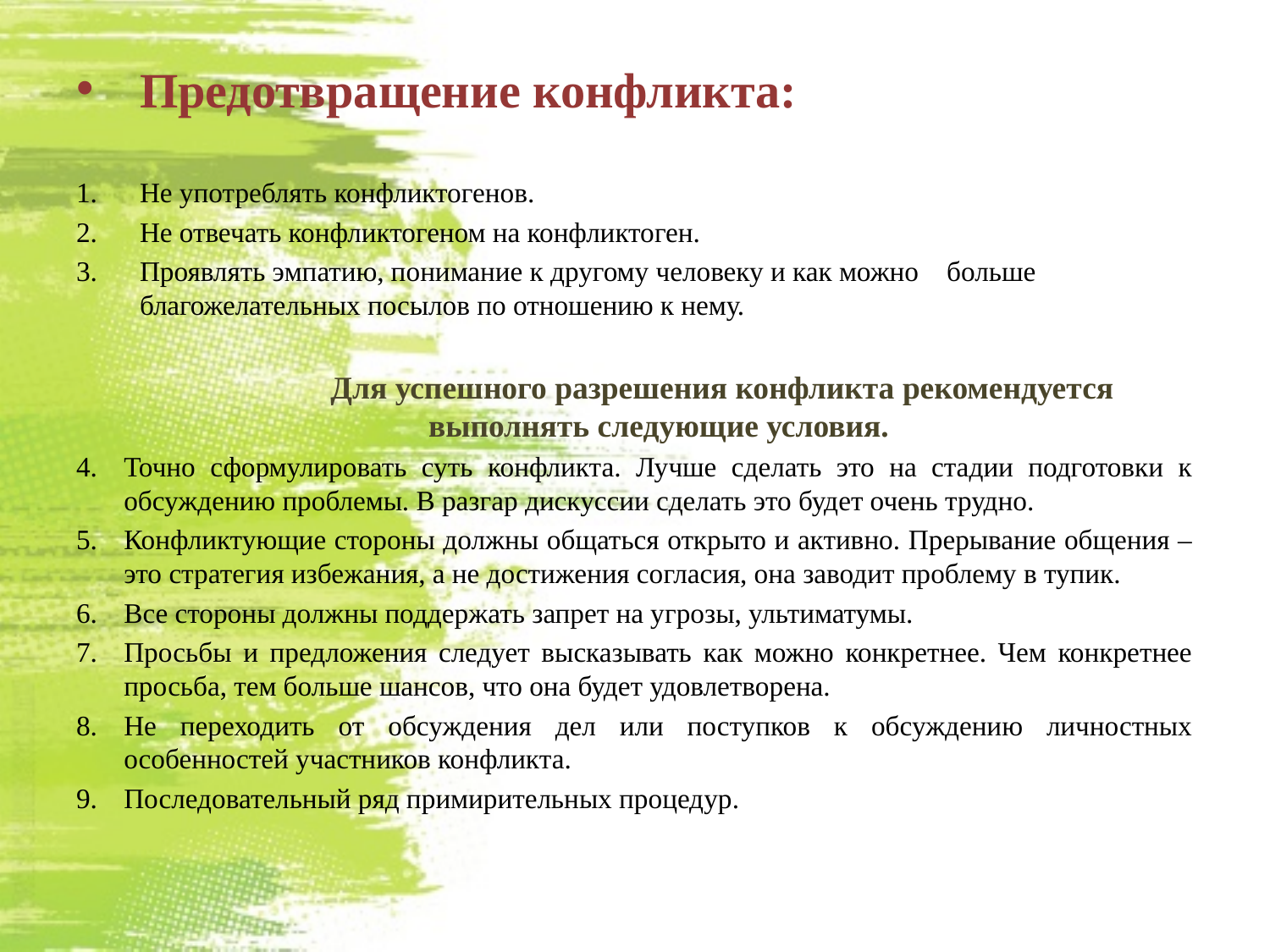

# Предотвращение конфликта:
Не употреблять конфликтогенов.
Не отвечать конфликтогеном на конфликтоген.
Проявлять эмпатию, понимание к другому человеку и как можно    больше благожелательных посылов по отношению к нему.

		Для успешного разрешения конфликта рекомендуется выполнять следующие условия.
Точно сформулировать суть конфликта. Лучше сделать это на стадии подготовки к обсуждению проблемы. В разгар дискуссии сделать это будет очень трудно.
Конфликтующие стороны должны общаться открыто и активно. Прерывание общения – это стратегия избежания, а не достижения согласия, она заводит проблему в тупик.
Все стороны должны поддержать запрет на угрозы, ультиматумы.
Просьбы и предложения следует высказывать как можно конкретнее. Чем конкретнее просьба, тем больше шансов, что она будет удовлетворена.
Не переходить от обсуждения дел или поступков к обсуждению личностных особенностей участников конфликта.
Последовательный ряд примирительных процедур.